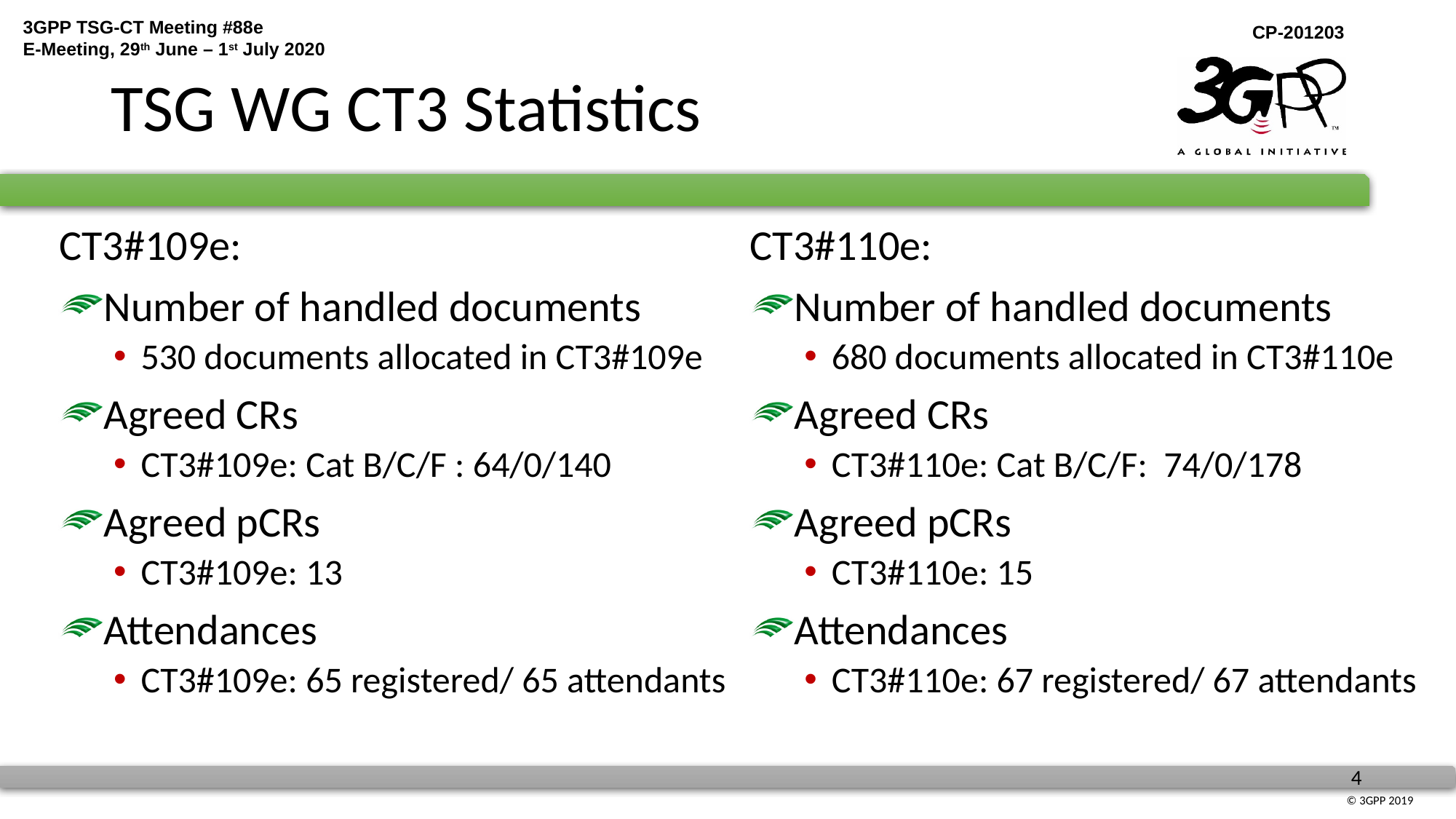

# TSG WG CT3 Statistics
CT3#109e:
Number of handled documents
530 documents allocated in CT3#109e
Agreed CRs
CT3#109e: Cat B/C/F : 64/0/140
Agreed pCRs
CT3#109e: 13
Attendances
CT3#109e: 65 registered/ 65 attendants

CT3#110e:
Number of handled documents
680 documents allocated in CT3#110e
Agreed CRs
CT3#110e: Cat B/C/F:  74/0/178
Agreed pCRs
CT3#110e: 15
Attendances
CT3#110e: 67 registered/ 67 attendants